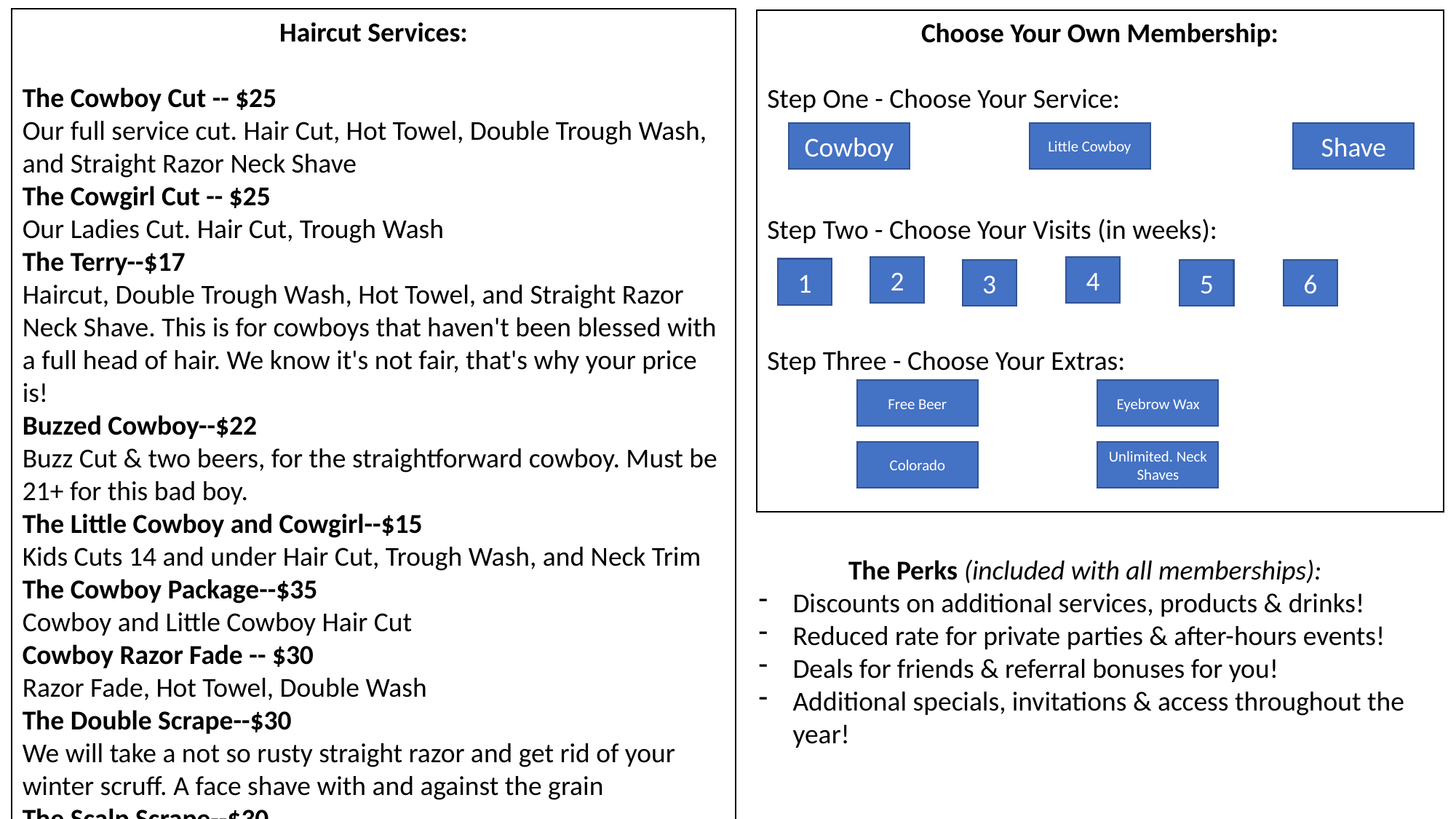

Haircut Services:

The Cowboy Cut -- $25
Our full service cut. Hair Cut, Hot Towel, Double Trough Wash, and Straight Razor Neck Shave
The Cowgirl Cut -- $25
Our Ladies Cut. Hair Cut, Trough Wash
The Terry--$17
Haircut, Double Trough Wash, Hot Towel, and Straight Razor Neck Shave. This is for cowboys that haven't been blessed with a full head of hair. We know it's not fair, that's why your price is!
Buzzed Cowboy--$22
Buzz Cut & two beers, for the straightforward cowboy. Must be 21+ for this bad boy.
The Little Cowboy and Cowgirl--$15
Kids Cuts 14 and under Hair Cut, Trough Wash, and Neck Trim
The Cowboy Package--$35
Cowboy and Little Cowboy Hair Cut
Cowboy Razor Fade -- $30
Razor Fade, Hot Towel, Double Wash
The Double Scrape--$30
We will take a not so rusty straight razor and get rid of your winter scruff. A face shave with and against the grain
The Scalp Scrape--$30
We will take a not so rusty straight razor and get rid of your carrot top.
The Colorado--$10
Electric trim your man bush(beard) just how you like it!
Rough Rider--$10
Straight razor back of the neck shave & two beers to keep your trail rides smooth.
Eyebrow Wax--$10
We can wax them both off, one off, or just touch them up. Add on to any cut.
Choose Your Own Membership:

Step One - Choose Your Service:

Step Two - Choose Your Visits (in weeks):

Step Three - Choose Your Extras:

Cowboy
Little Cowboy
Shave
4
2
1
6
5
3
Free Beer
Eyebrow Wax
Colorado
Unlimited. Neck Shaves
The Perks (included with all memberships):
Discounts on additional services, products & drinks!
Reduced rate for private parties & after-hours events!
Deals for friends & referral bonuses for you!
Additional specials, invitations & access throughout the year!